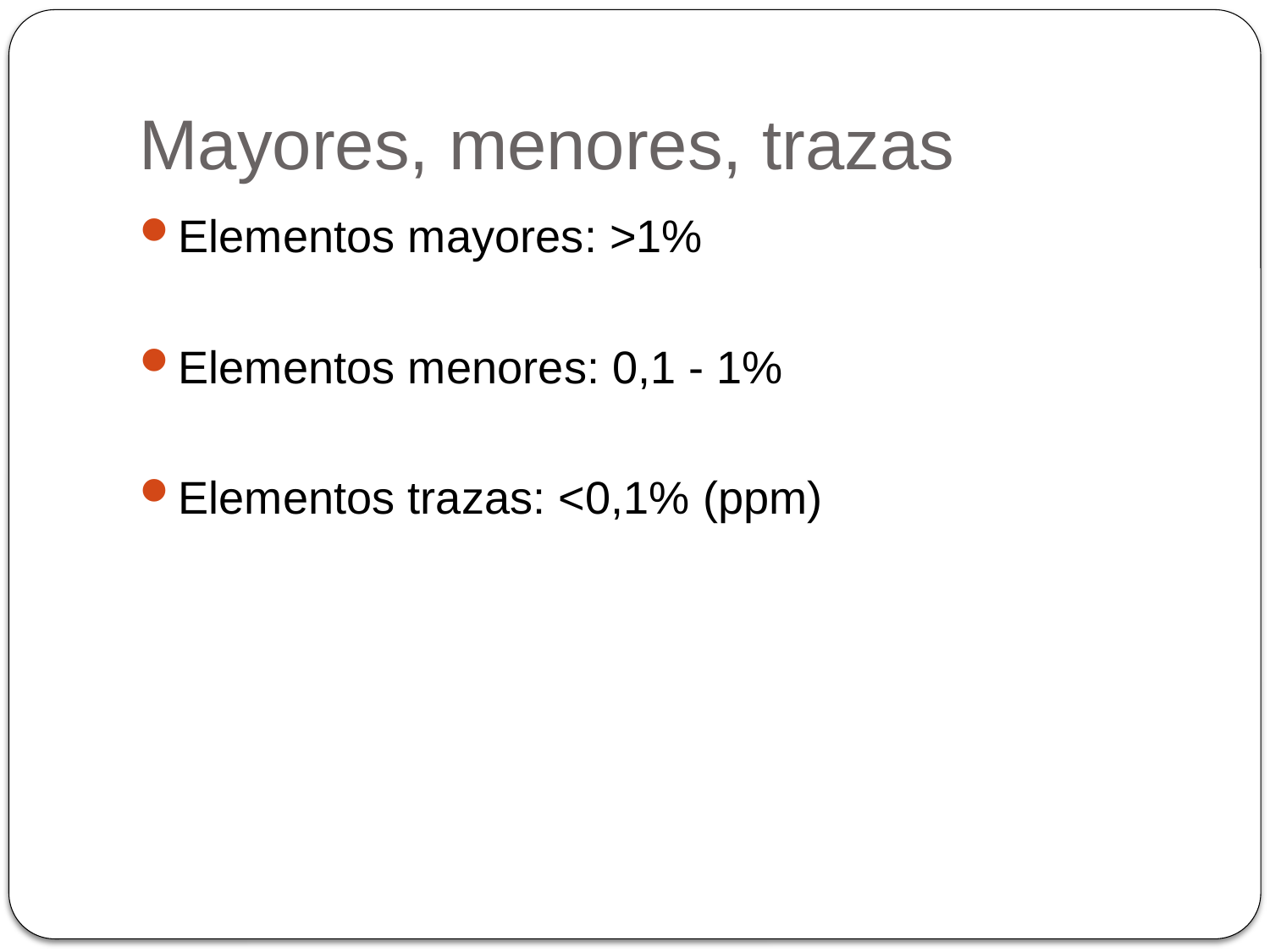

# Mayores, menores, trazas
Elementos mayores: >1%

Elementos menores: 0,1 - 1%

Elementos trazas: <0,1% (ppm)